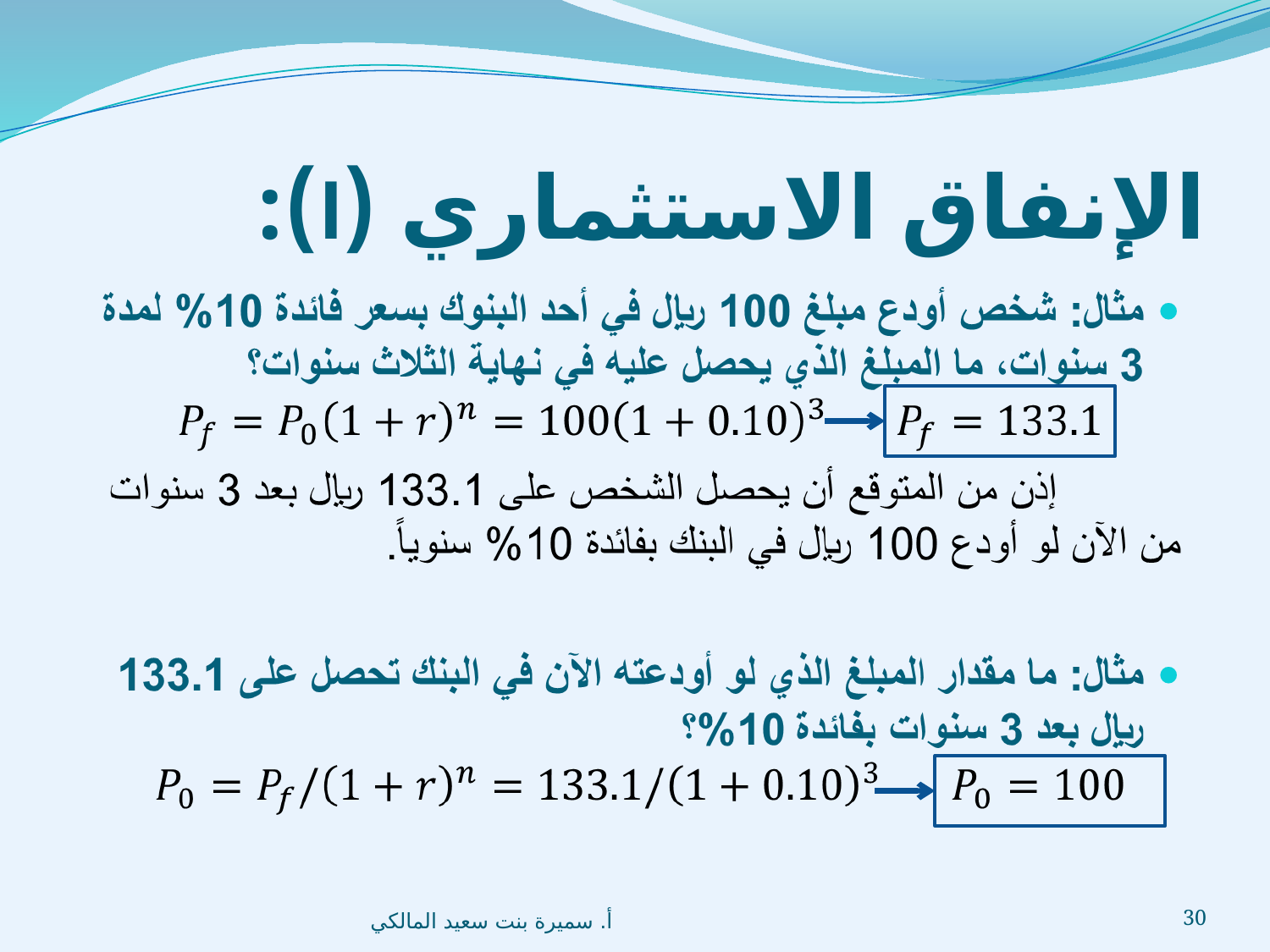

# الإنفاق الاستثماري (I):

أ. سميرة بنت سعيد المالكي
30